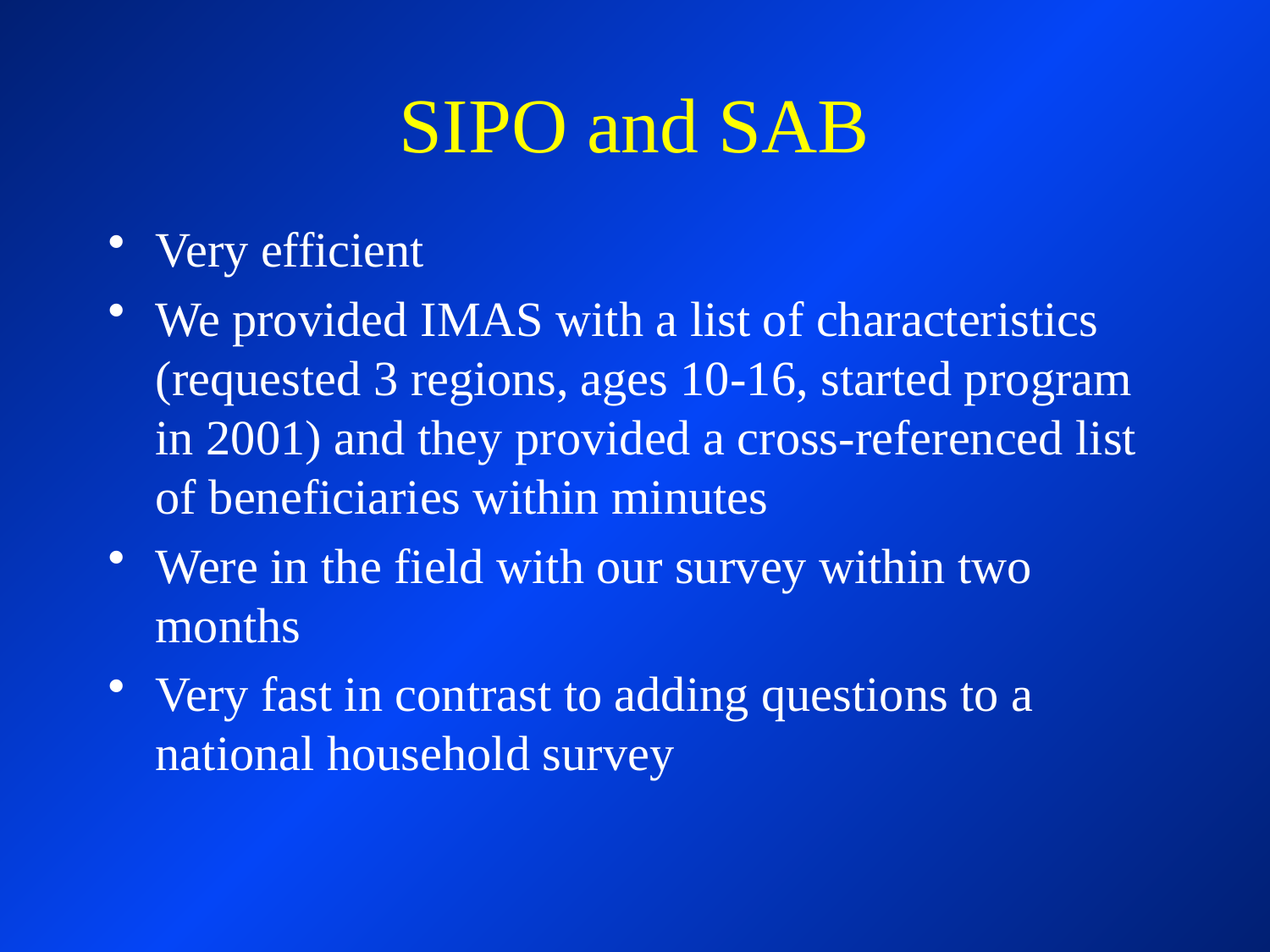

# SIPO and SAB
Very efficient
We provided IMAS with a list of characteristics (requested 3 regions, ages 10-16, started program in 2001) and they provided a cross-referenced list of beneficiaries within minutes
Were in the field with our survey within two months
Very fast in contrast to adding questions to a national household survey